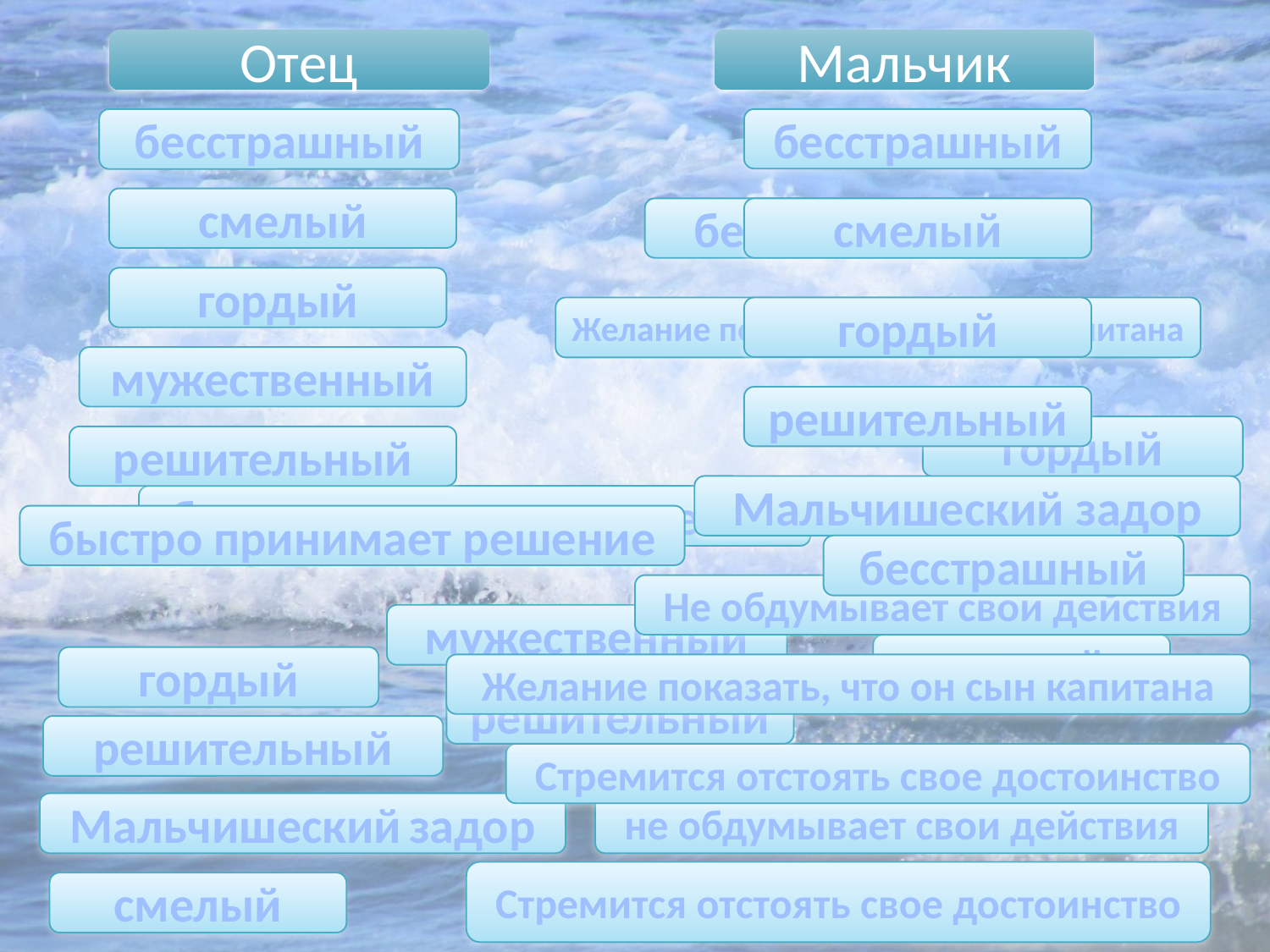

Отец
Мальчик
бесстрашный
бесстрашный
смелый
бесстрашный
смелый
гордый
Желание показать, что он сын капитана
гордый
мужественный
решительный
гордый
решительный
Мальчишеский задор
быстро принимает решение
быстро принимает решение
бесстрашный
Не обдумывает свои действия
мужественный
смелый
гордый
Желание показать, что он сын капитана
решительный
решительный
Стремится отстоять свое достоинство
Мальчишеский задор
не обдумывает свои действия
Стремится отстоять свое достоинство
смелый